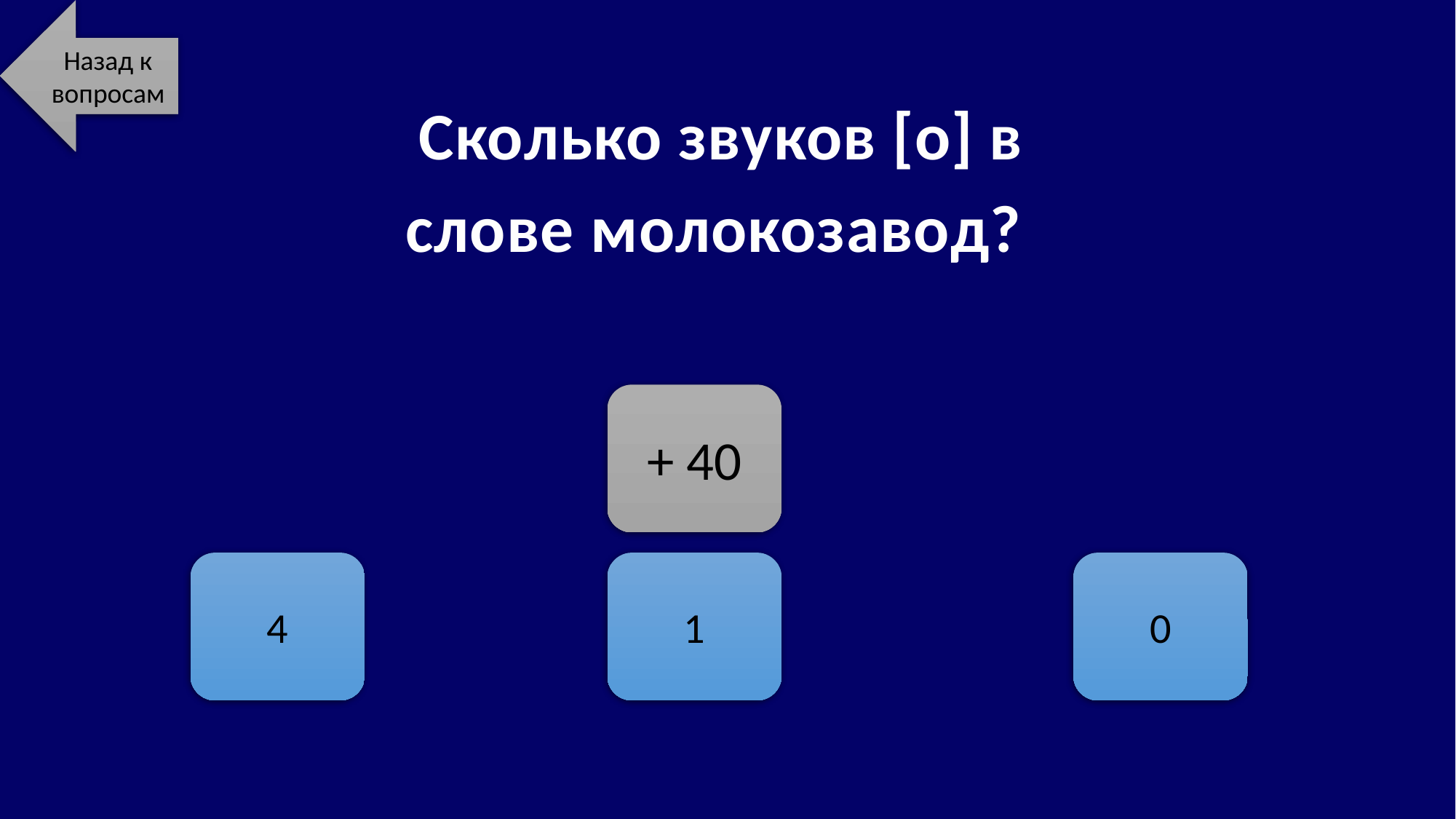

Назад к вопросам
Сколько звуков [о] в слове молокозавод?
+ 40
4
1
0